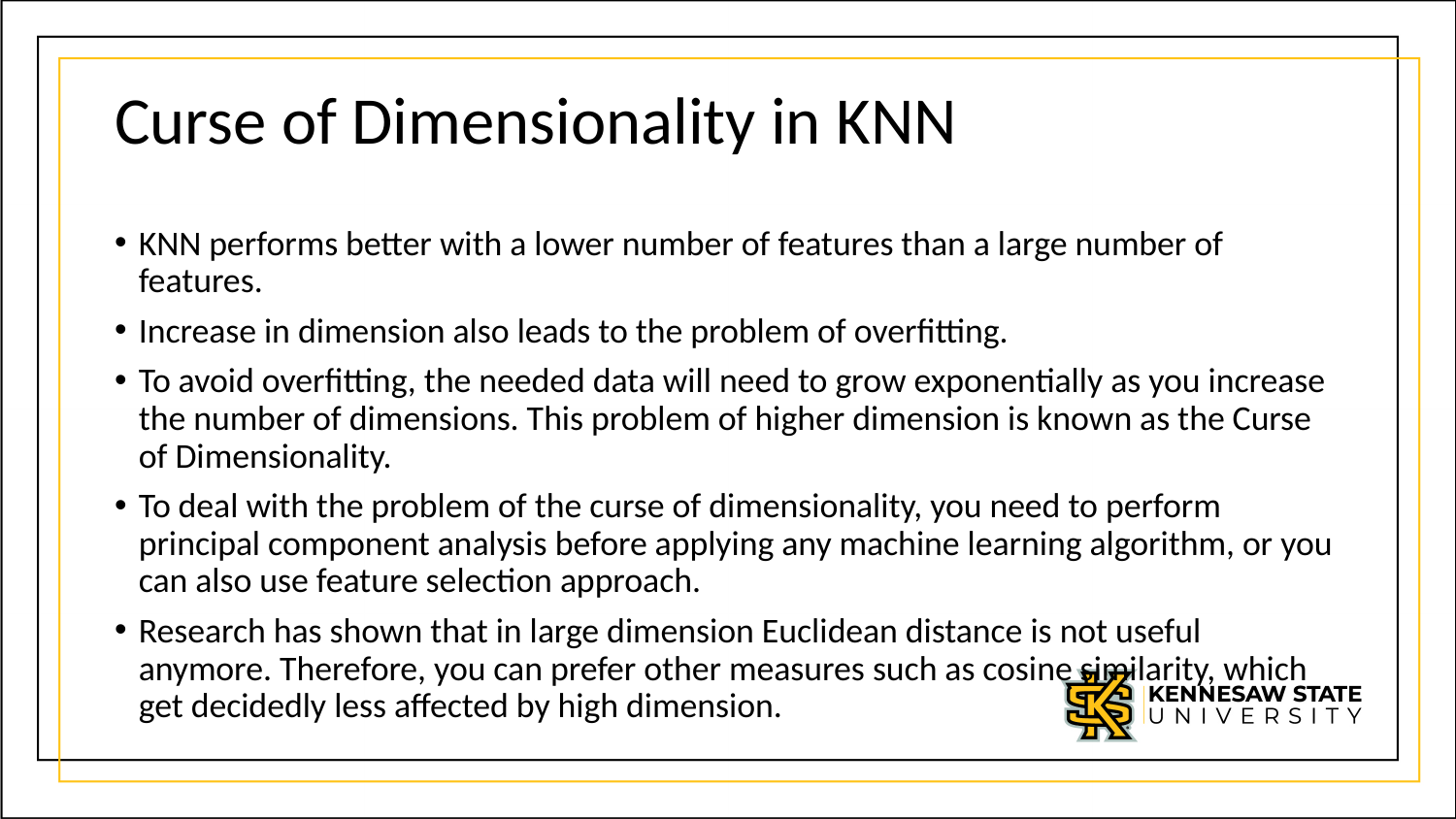

# Curse of Dimensionality in KNN
KNN performs better with a lower number of features than a large number of features.
Increase in dimension also leads to the problem of overfitting.
To avoid overfitting, the needed data will need to grow exponentially as you increase the number of dimensions. This problem of higher dimension is known as the Curse of Dimensionality.
To deal with the problem of the curse of dimensionality, you need to perform principal component analysis before applying any machine learning algorithm, or you can also use feature selection approach.
Research has shown that in large dimension Euclidean distance is not useful anymore. Therefore, you can prefer other measures such as cosine similarity, which get decidedly less affected by high dimension.